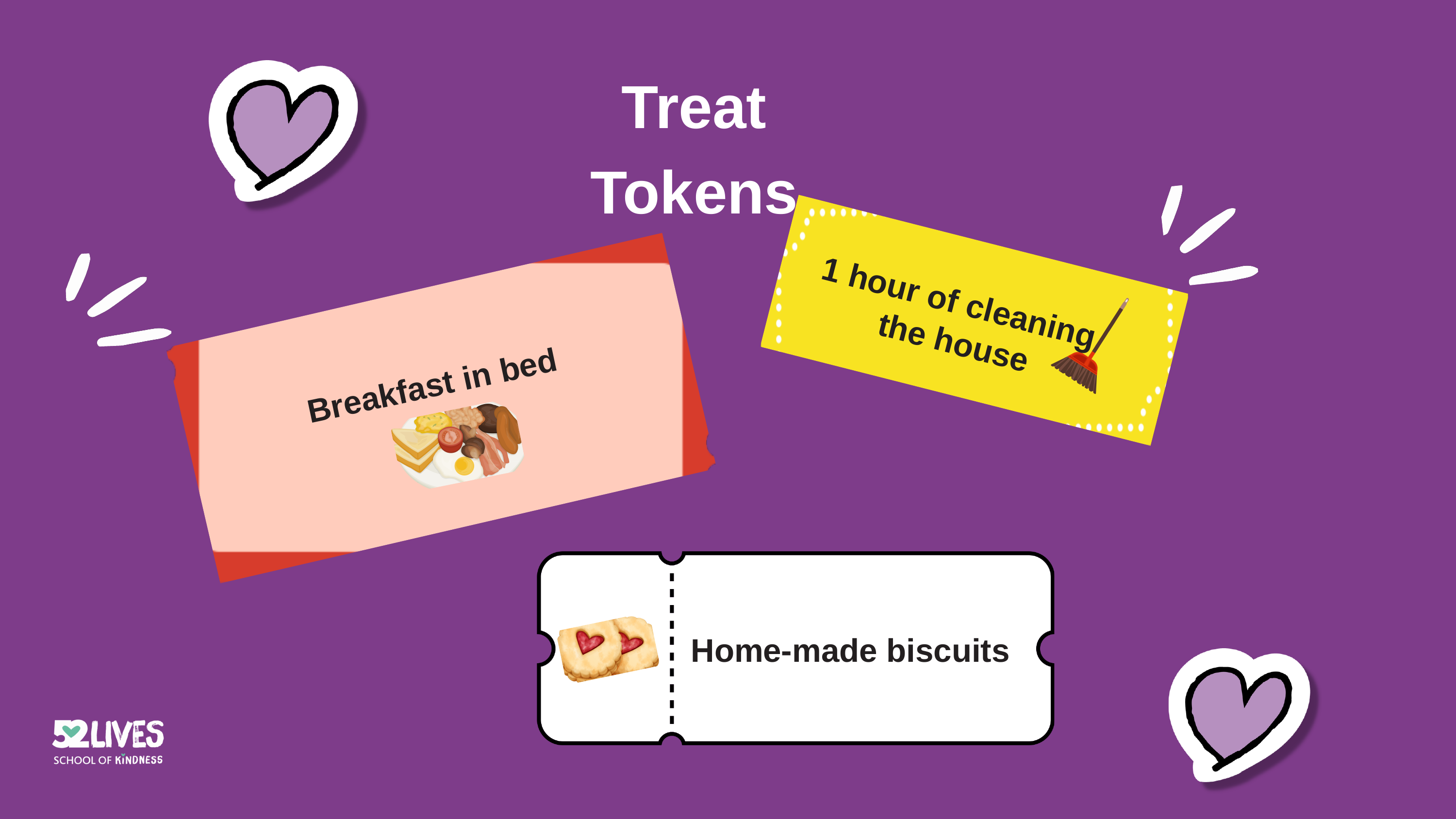

Treat Tokens

1 hour of cleaning
the house

Breakfast in bed

Home-made biscuits